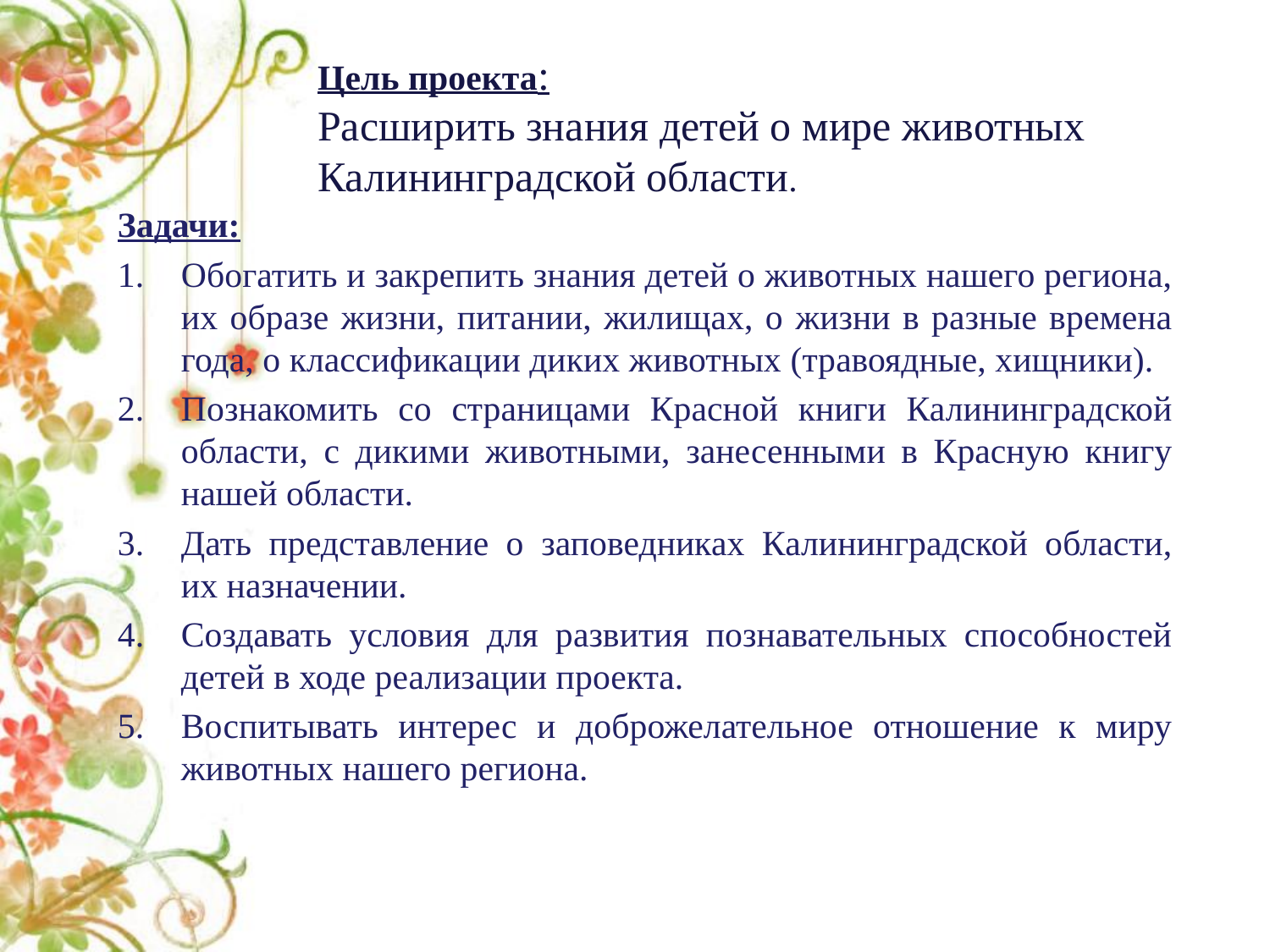

# Цель проекта: Расширить знания детей о мире животных Калининградской области.

Задачи:
Обогатить и закрепить знания детей о животных нашего региона, их образе жизни, питании, жилищах, о жизни в разные времена года, о классификации диких животных (травоядные, хищники).
Познакомить со страницами Красной книги Калининградской области, с дикими животными, занесенными в Красную книгу нашей области.
Дать представление о заповедниках Калининградской области, их назначении.
Создавать условия для развития познавательных способностей детей в ходе реализации проекта.
Воспитывать интерес и доброжелательное отношение к миру животных нашего региона.